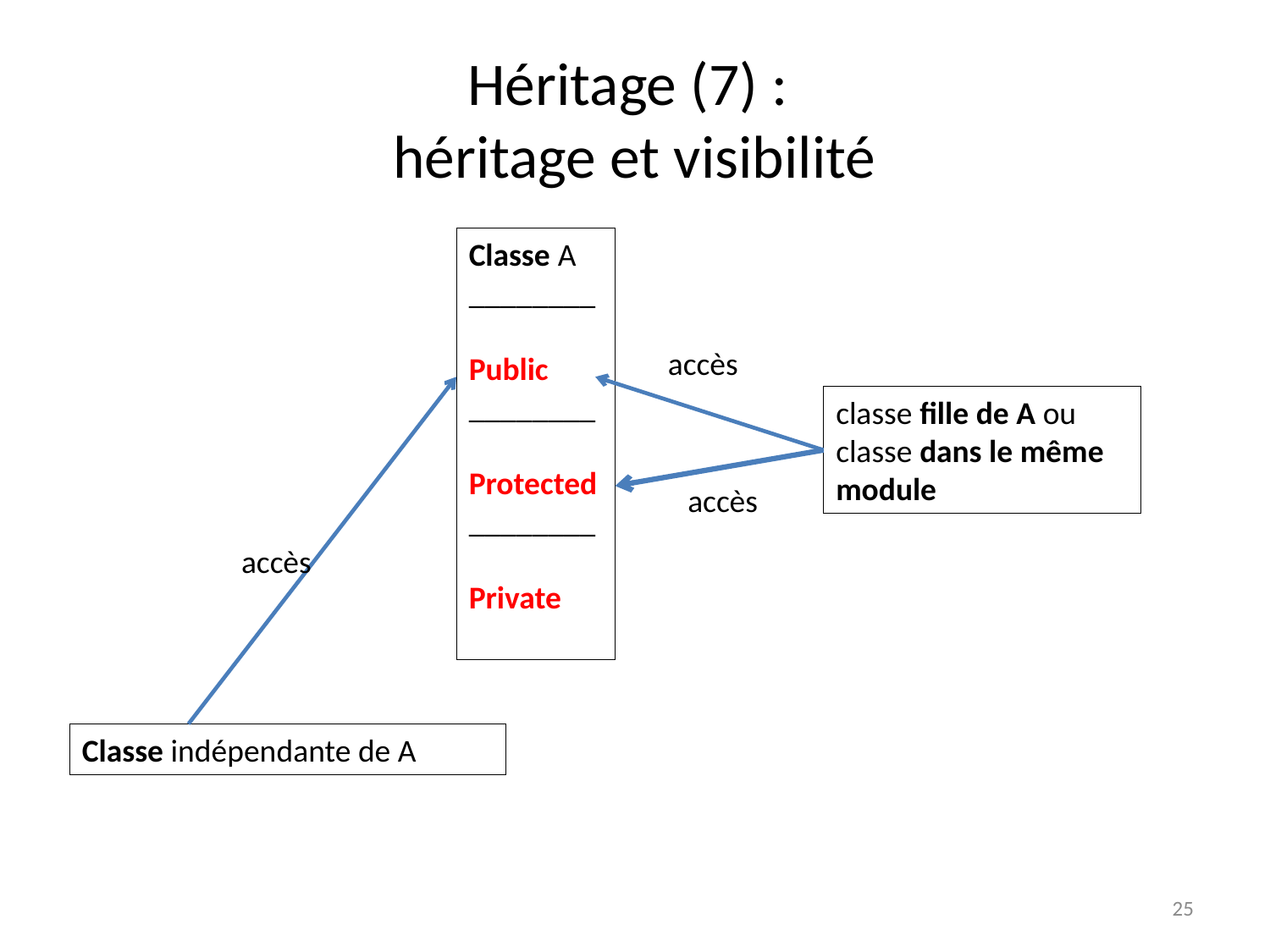

# Héritage (7) : héritage et visibilité
Classe A
________

Public
________

Protected
________

Private

accès
classe fille de A ou classe dans le même module
accès
accès
Classe indépendante de A
25